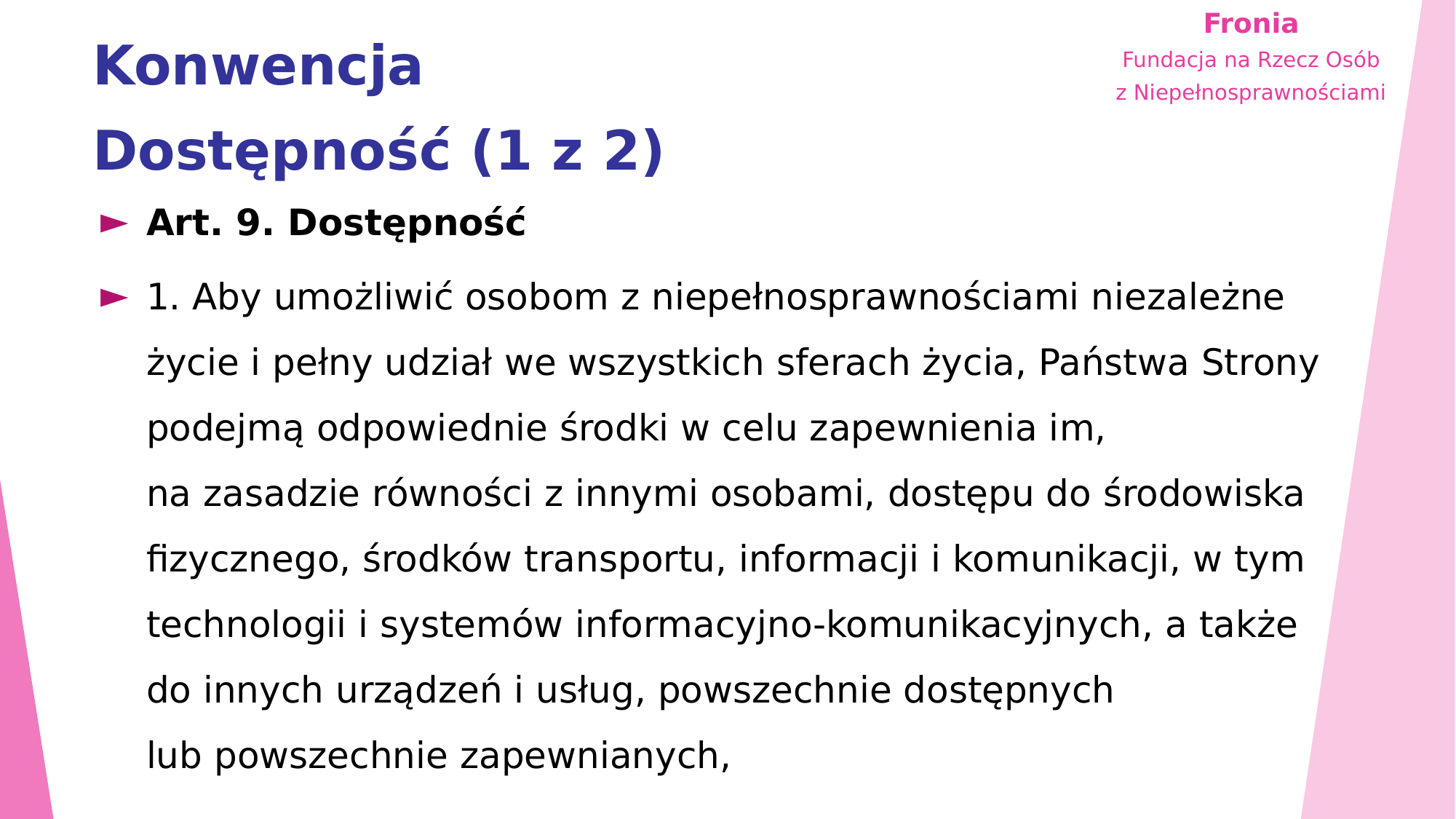

# Konwencja Dostępność (1 z 2)
Art. 9. Dostępność
1. Aby umożliwić osobom z niepełnosprawnościami niezależne życie i pełny udział we wszystkich sferach życia, Państwa Strony podejmą odpowiednie środki w celu zapewnienia im, na zasadzie równości z innymi osobami, dostępu do środowiska fizycznego, środków transportu, informacji i komunikacji, w tym technologii i systemów informacyjno-komunikacyjnych, a także do innych urządzeń i usług, powszechnie dostępnych lub powszechnie zapewnianych,